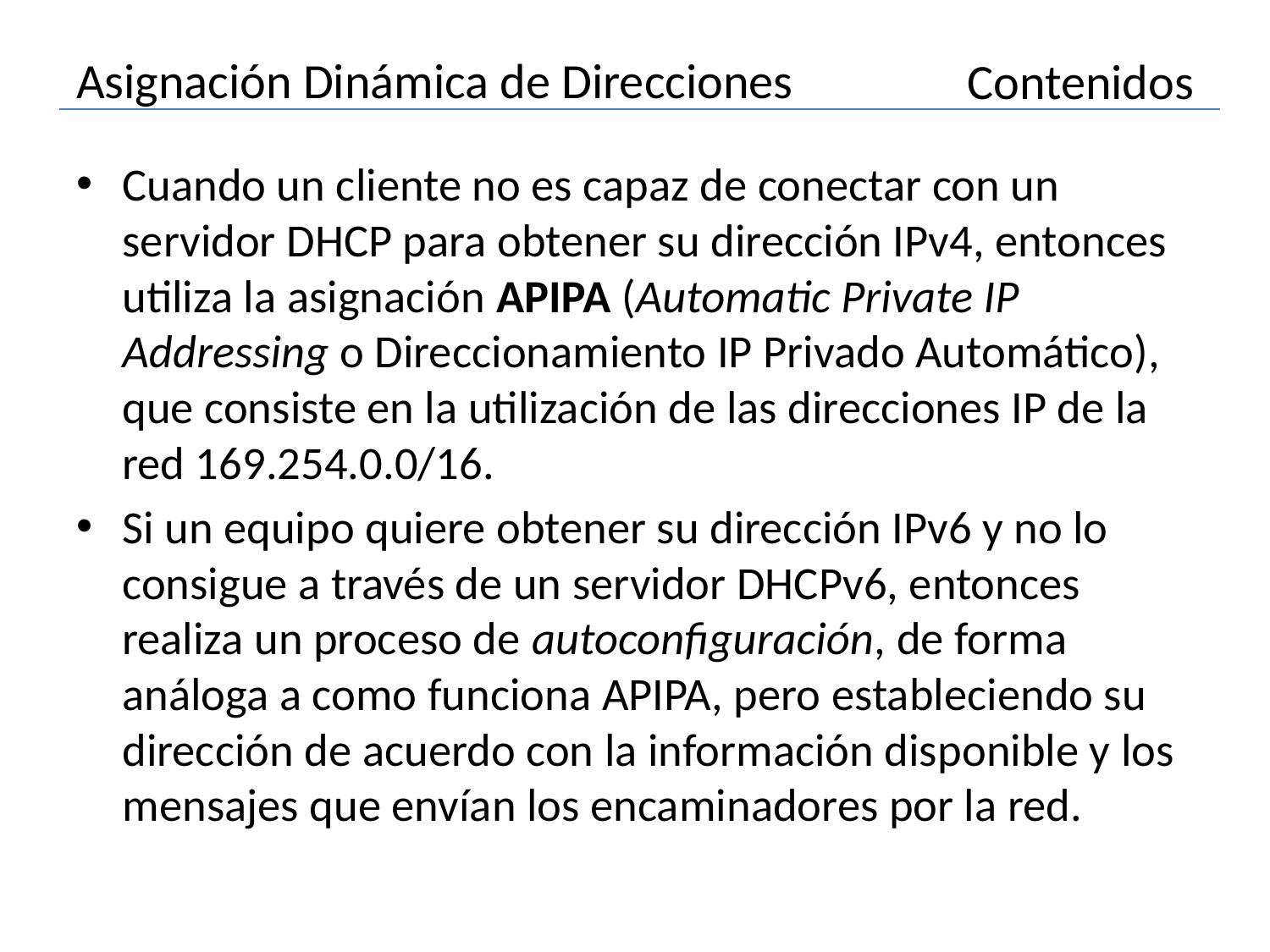

# Asignación Dinámica de Direcciones
Contenidos
Cuando un cliente no es capaz de conectar con un servidor DHCP para obtener su dirección IPv4, entonces utiliza la asignación APIPA (Automatic Private IP Addressing o Direccionamiento IP Privado Automático), que consiste en la utilización de las direcciones IP de la red 169.254.0.0/16.
Si un equipo quiere obtener su dirección IPv6 y no lo consigue a través de un servidor DHCPv6, entonces realiza un proceso de autoconfiguración, de forma análoga a como funciona APIPA, pero estableciendo su dirección de acuerdo con la información disponible y los mensajes que envían los encaminadores por la red.